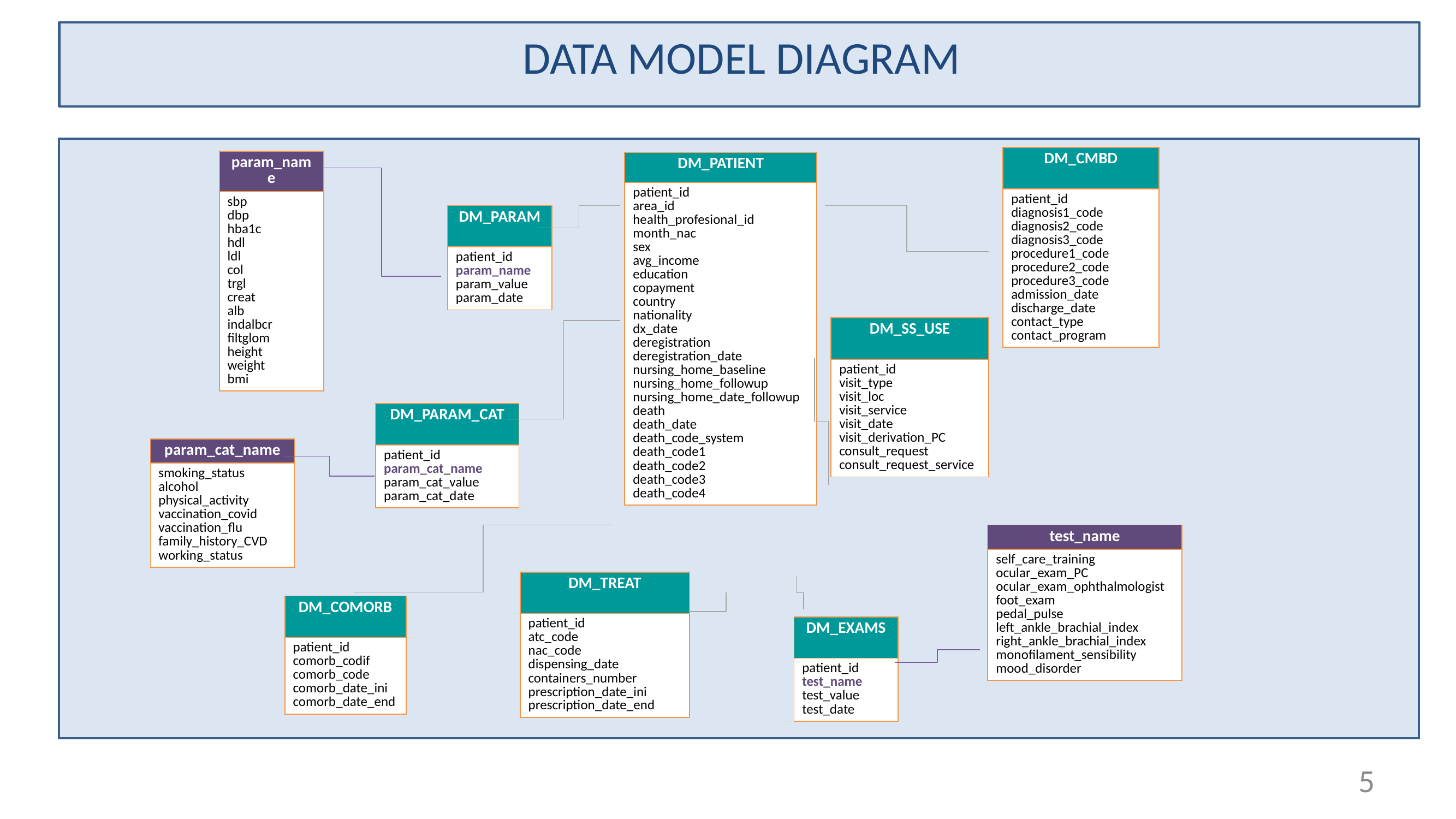

DATA MODEL DIAGRAM
| DM\_CMBD |
| --- |
| patient\_id diagnosis1\_code diagnosis2\_code diagnosis3\_code procedure1\_code procedure2\_code procedure3\_code admission\_date discharge\_date contact\_type contact\_program |
| param\_name |
| --- |
| sbp dbp hba1c hdl ldl col trgl creat alb indalbcr filtglom height weight bmi |
| DM\_PATIENT |
| --- |
| patient\_id area\_id health\_profesional\_id month\_nac sex avg\_income education copayment country nationality dx\_date deregistration deregistration\_date nursing\_home\_baseline nursing\_home\_followup nursing\_home\_date\_followup death death\_date death\_code\_system death\_code1 death\_code2 death\_code3 death\_code4 |
| DM\_PARAM |
| --- |
| patient\_id param\_name param\_value param\_date |
| DM\_SS\_USE |
| --- |
| patient\_id visit\_type visit\_loc visit\_service visit\_date visit\_derivation\_PC consult\_request consult\_request\_service |
| DM\_PARAM\_CAT |
| --- |
| patient\_id param\_cat\_name param\_cat\_value param\_cat\_date |
| param\_cat\_name |
| --- |
| smoking\_status alcohol physical\_activity vaccination\_covid vaccination\_flu family\_history\_CVD working\_status |
| test\_name |
| --- |
| self\_care\_training ocular\_exam\_PC ocular\_exam\_ophthalmologist foot\_exam pedal\_pulse left\_ankle\_brachial\_index right\_ankle\_brachial\_index monofilament\_sensibility mood\_disorder |
| DM\_TREAT |
| --- |
| patient\_id atc\_code nac\_code dispensing\_date containers\_number prescription\_date\_ini prescription\_date\_end |
| DM\_COMORB |
| --- |
| patient\_id comorb\_codif comorb\_code comorb\_date\_ini comorb\_date\_end |
| DM\_EXAMS |
| --- |
| patient\_id test\_name test\_value test\_date |